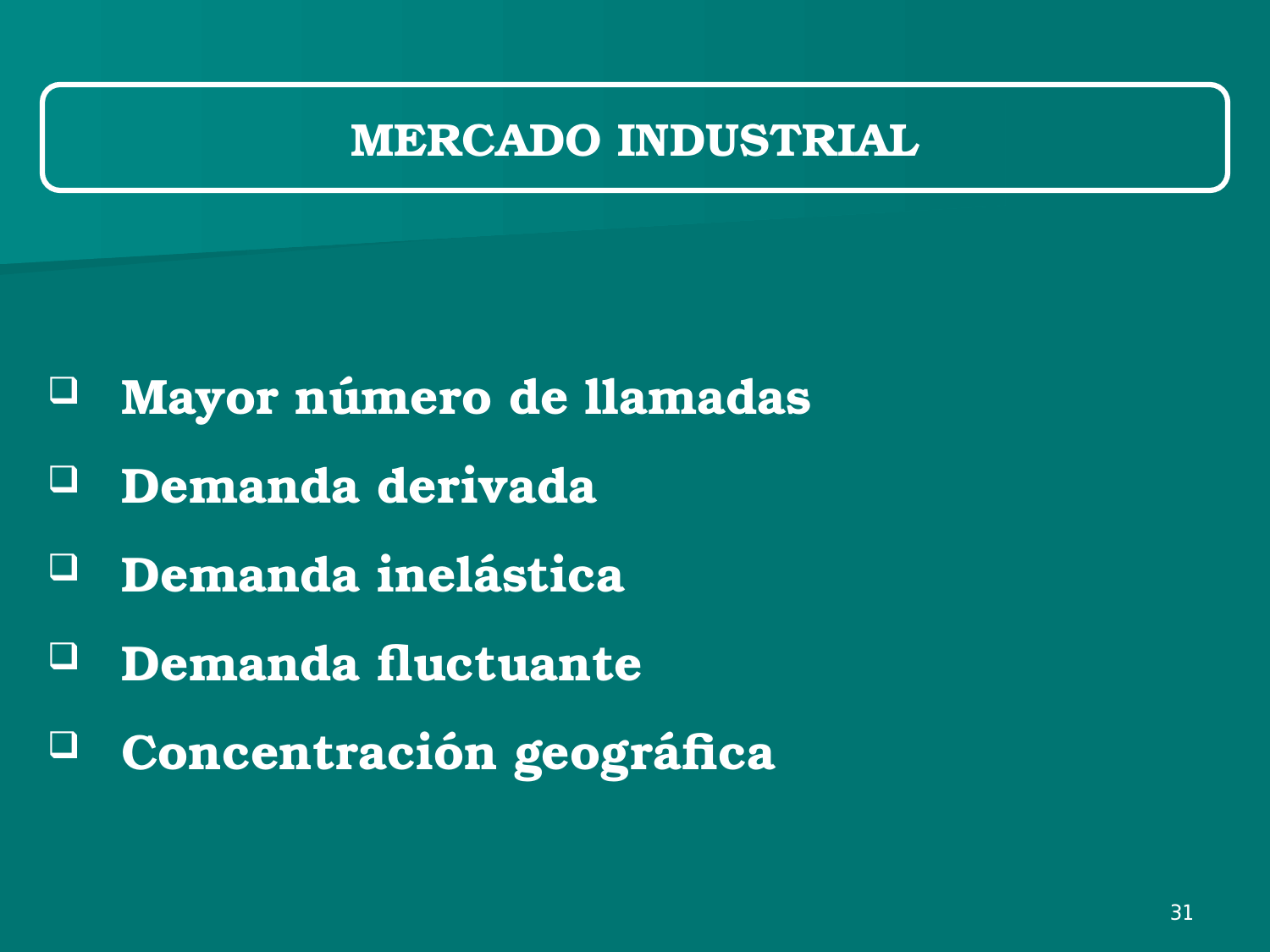

MERCADO INDUSTRIAL
Mayor número de llamadas
Demanda derivada
Demanda inelástica
Demanda fluctuante
Concentración geográfica
31